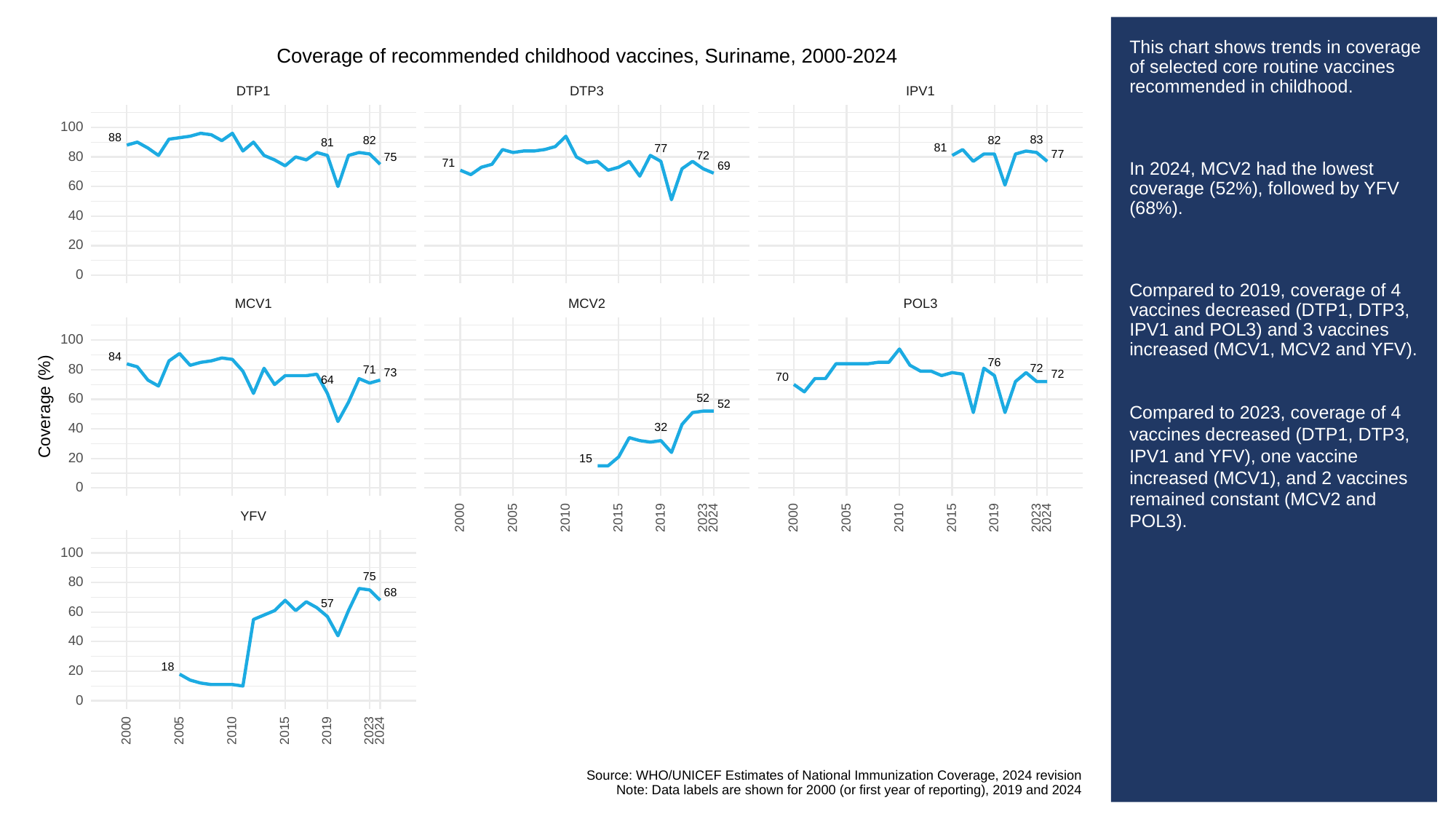

# This chart shows trends in coverage of selected core routine vaccines recommended in childhood.

In 2024, MCV2 had the lowest coverage (52%), followed by YFV (68%).

Compared to 2019, coverage of 4 vaccines decreased (DTP1, DTP3, IPV1 and POL3) and 3 vaccines increased (MCV1, MCV2 and YFV).

Compared to 2023, coverage of 4 vaccines decreased (DTP1, DTP3, IPV1 and YFV), one vaccine increased (MCV1), and 2 vaccines remained constant (MCV2 and POL3).

Coverage of recommended childhood vaccines, Suriname, 2000-2024
DTP3
DTP1
IPV1

100

88
83

82
82
81

81
77

77
80
72
75

71
69

60

40

20

0

POL3
MCV1
MCV2

100

84

76
80
72
71
73

72
70
64

60
52
Coverage (%)

52

40
32

20
15

0

YFV
2023
2023
2000
2005
2010
2015
2019
2024
2000
2005
2010
2015
2019
2024

100

75
80

68

57
60

40

18
20

0

2023
2000
2005
2010
2015
2019
2024
Source: WHO/UNICEF Estimates of National Immunization Coverage, 2024 revision
Note: Data labels are shown for 2000 (or first year of reporting), 2019 and 2024